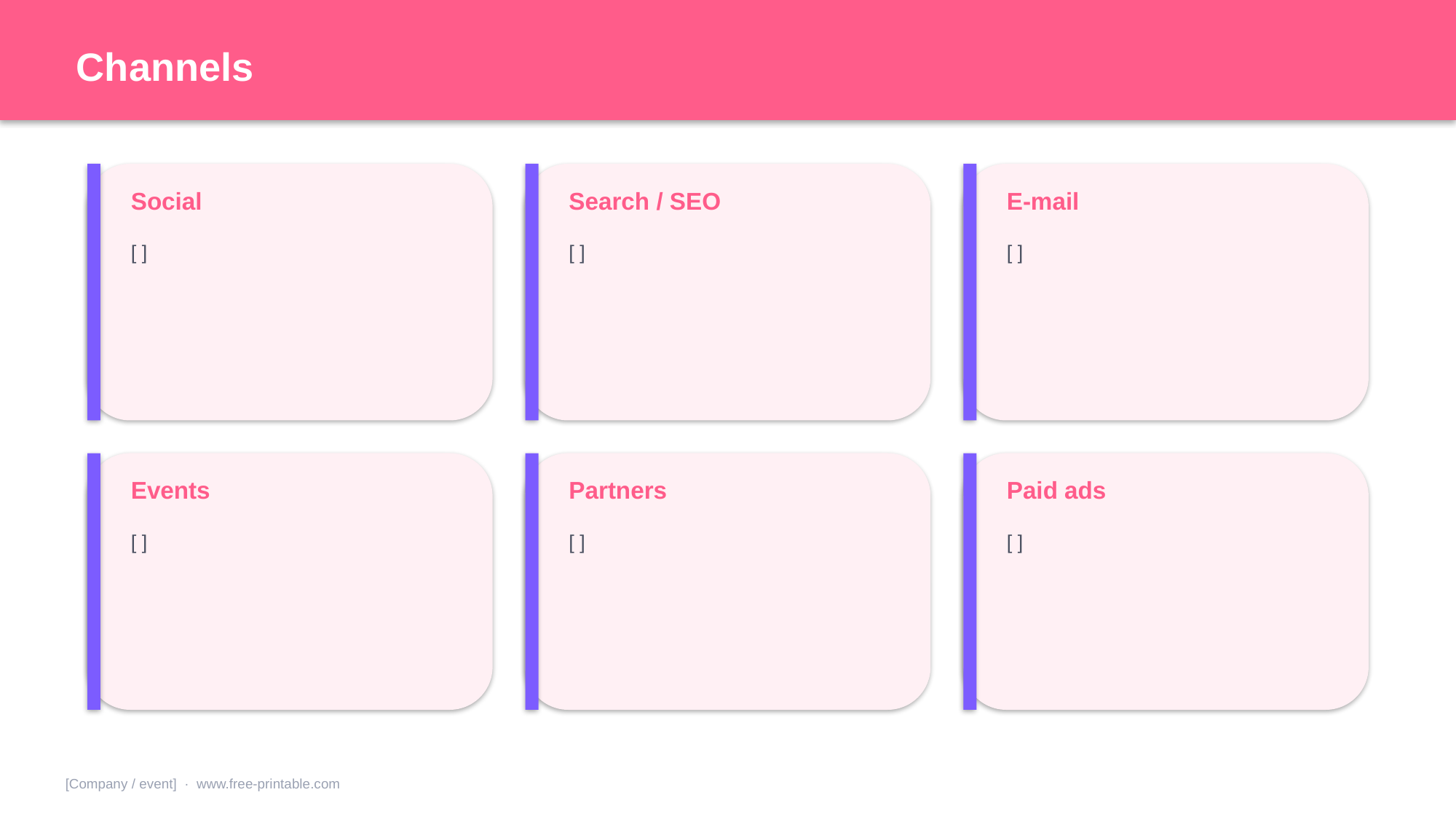

Channels

Social
Search / SEO
E-mail
[ ]
[ ]
[ ]

Events
Partners
Paid ads
[ ]
[ ]
[ ]
[Company / event]  ·  www.free-printable.com